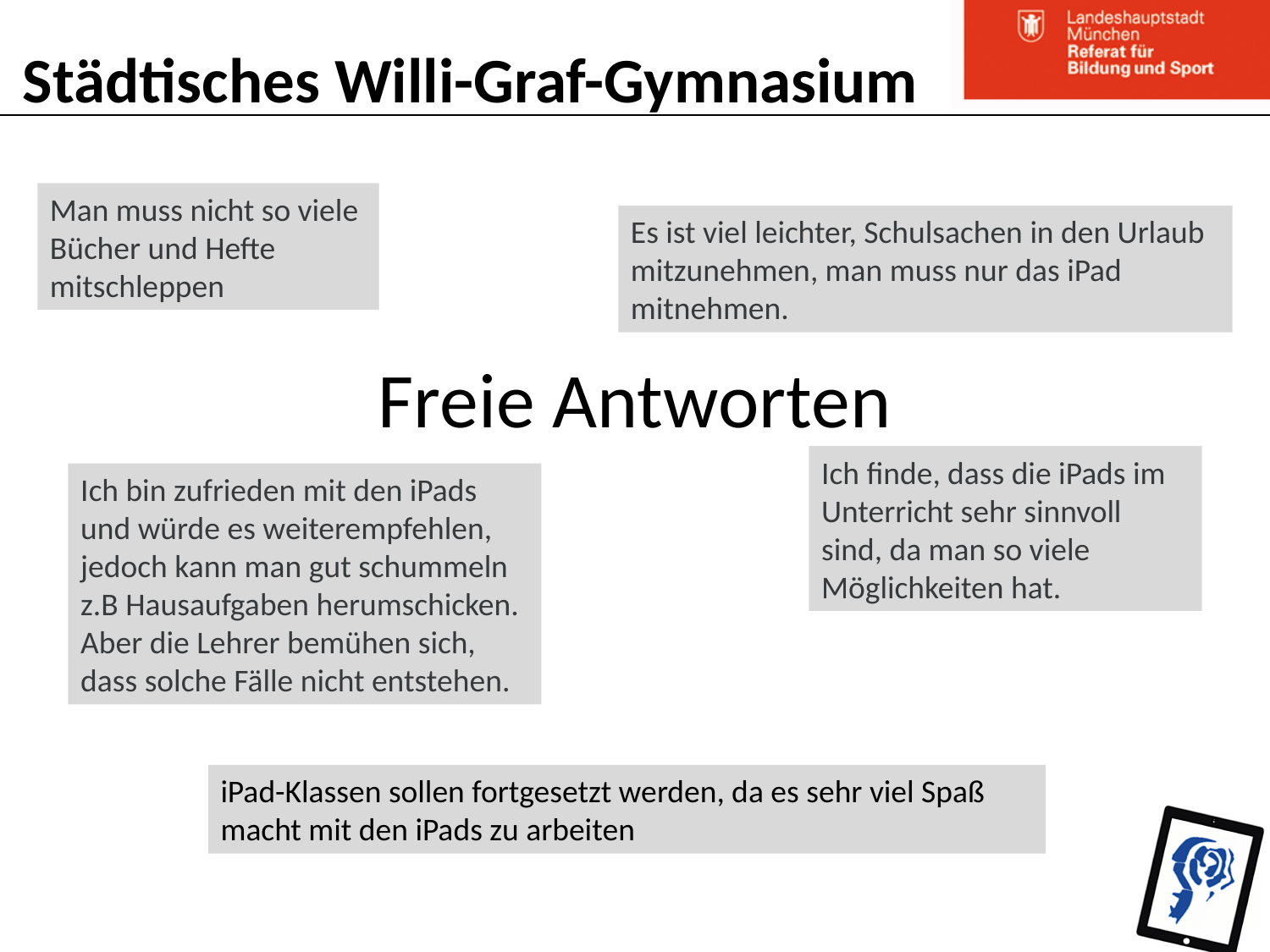

Man muss nicht so viele Bücher und Hefte mitschleppen
Es ist viel leichter, Schulsachen in den Urlaub mitzunehmen, man muss nur das iPad mitnehmen.
# Freie Antworten
Ich finde, dass die iPads im Unterricht sehr sinnvoll sind, da man so viele Möglichkeiten hat.
Ich bin zufrieden mit den iPads und würde es weiterempfehlen, jedoch kann man gut schummeln z.B Hausaufgaben herumschicken. Aber die Lehrer bemühen sich, dass solche Fälle nicht entstehen.
iPad-Klassen sollen fortgesetzt werden, da es sehr viel Spaß macht mit den iPads zu arbeiten